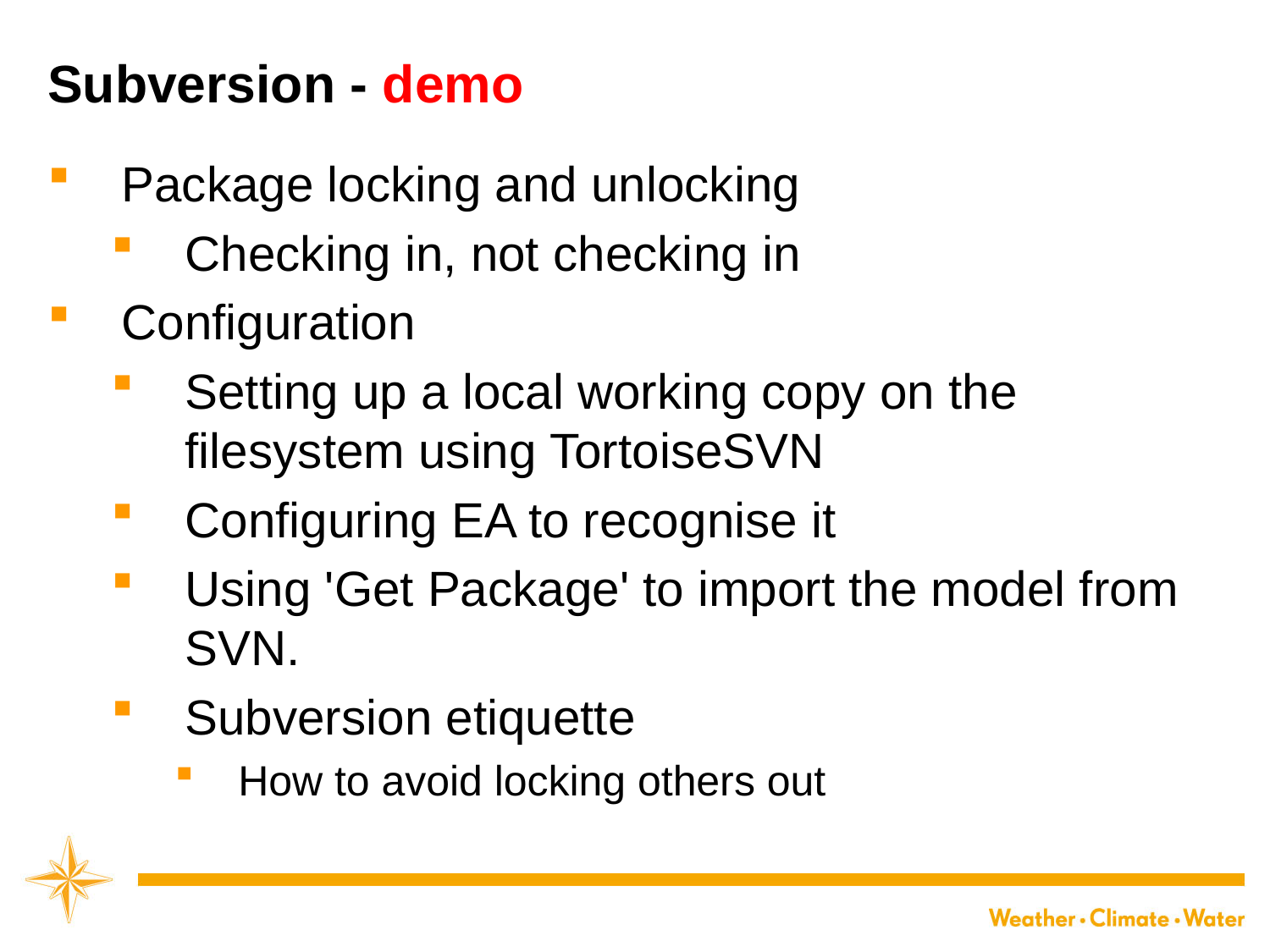

# Subversion - demo
Package locking and unlocking
Checking in, not checking in
Configuration
Setting up a local working copy on the filesystem using TortoiseSVN
Configuring EA to recognise it
Using 'Get Package' to import the model from SVN.
Subversion etiquette
How to avoid locking others out